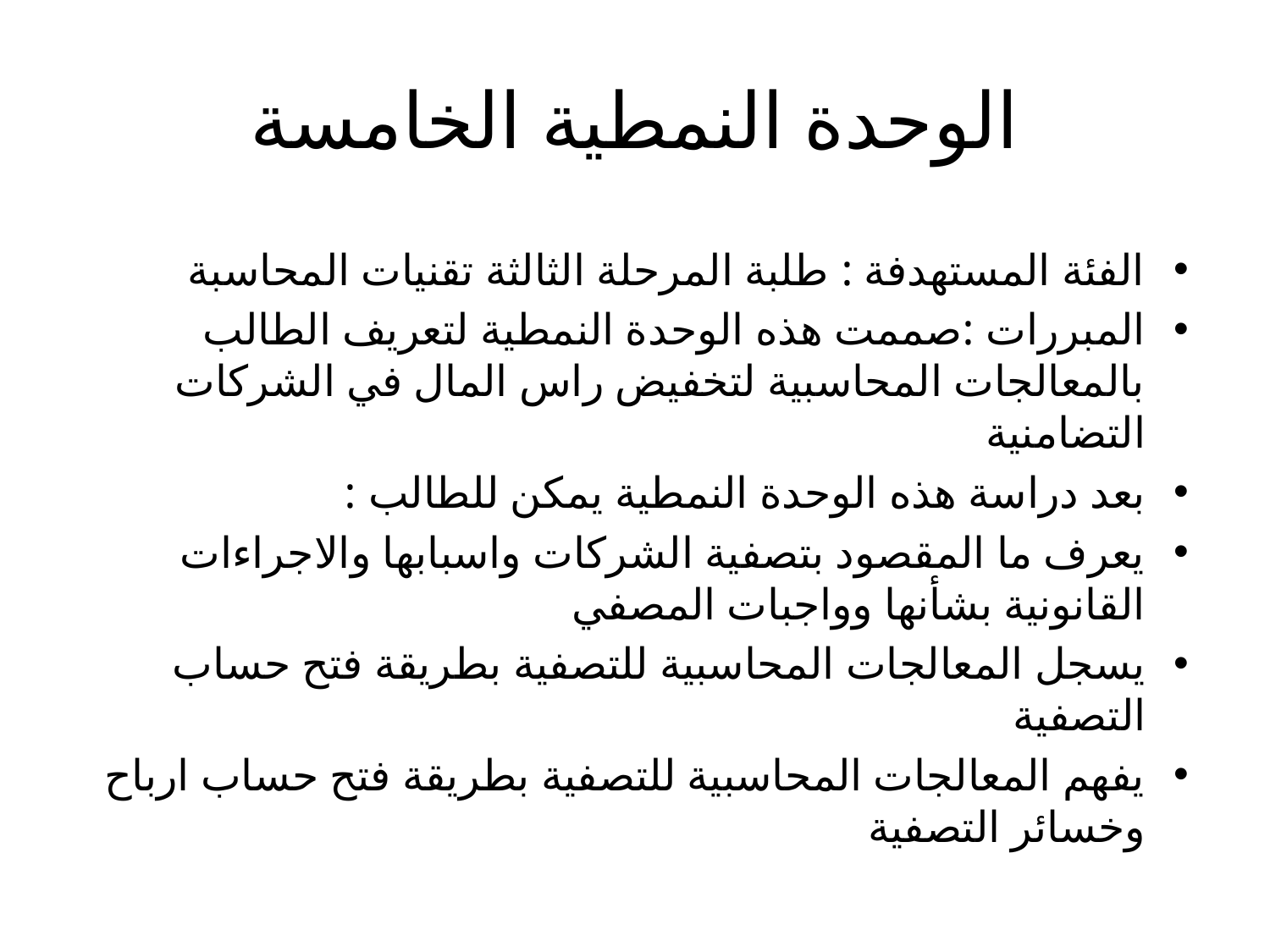

# الوحدة النمطية الخامسة
الفئة المستهدفة : طلبة المرحلة الثالثة تقنيات المحاسبة
المبررات :صممت هذه الوحدة النمطية لتعريف الطالب بالمعالجات المحاسبية لتخفيض راس المال في الشركات التضامنية
بعد دراسة هذه الوحدة النمطية يمكن للطالب :
يعرف ما المقصود بتصفية الشركات واسبابها والاجراءات القانونية بشأنها وواجبات المصفي
يسجل المعالجات المحاسبية للتصفية بطريقة فتح حساب التصفية
يفهم المعالجات المحاسبية للتصفية بطريقة فتح حساب ارباح وخسائر التصفية